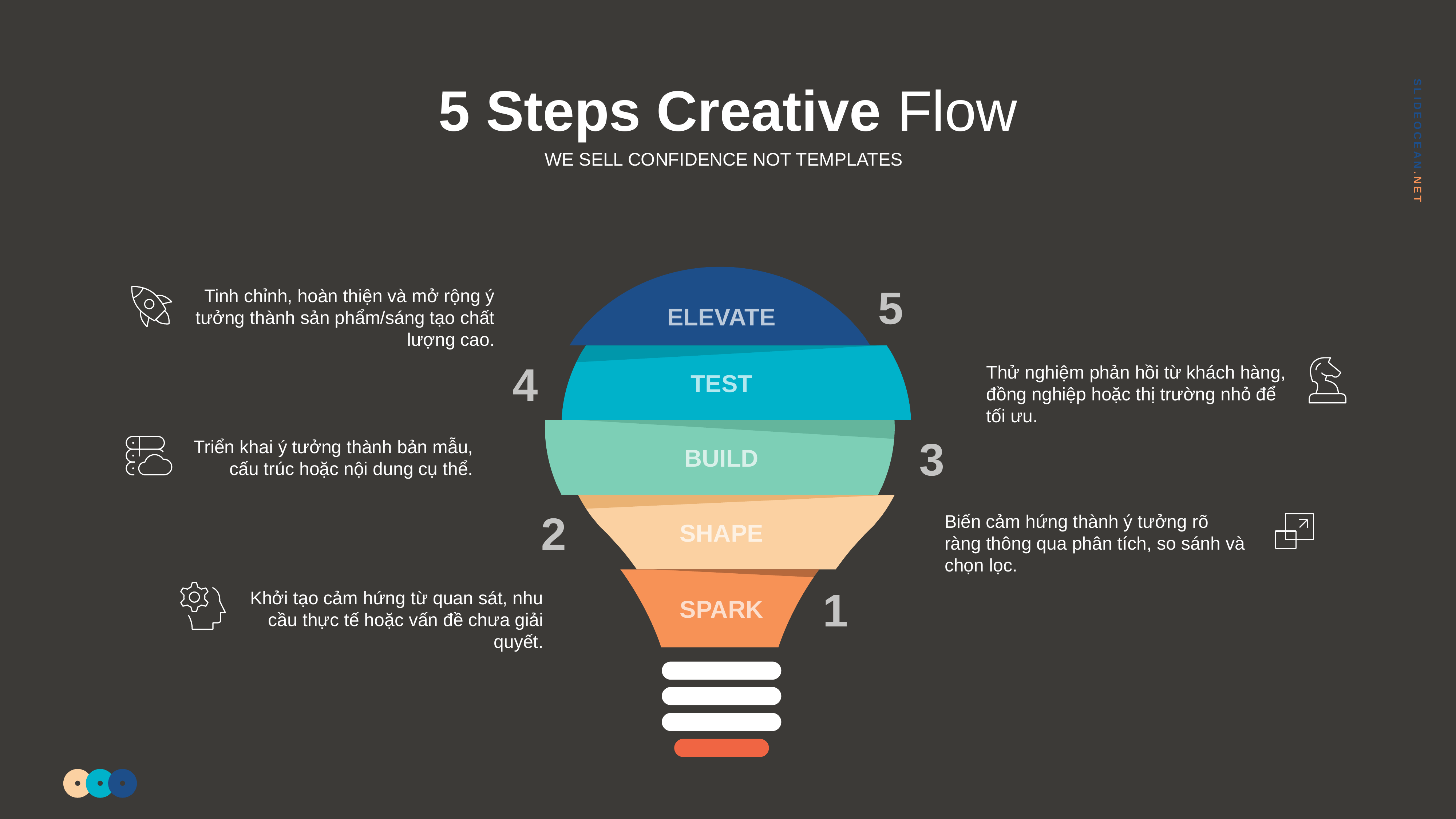

5 Steps Creative Flow
WE SELL CONFIDENCE NOT TEMPLATES

5
Tinh chỉnh, hoàn thiện và mở rộng ý tưởng thành sản phẩm/sáng tạo chất lượng cao.

ELEVATE

4
Thử nghiệm phản hồi từ khách hàng, đồng nghiệp hoặc thị trường nhỏ để tối ưu.

TEST

3
Triển khai ý tưởng thành bản mẫu, cấu trúc hoặc nội dung cụ thể.

BUILD

2
Biến cảm hứng thành ý tưởng rõ ràng thông qua phân tích, so sánh và chọn lọc.

SHAPE

1

Khởi tạo cảm hứng từ quan sát, nhu cầu thực tế hoặc vấn đề chưa giải quyết.
SPARK